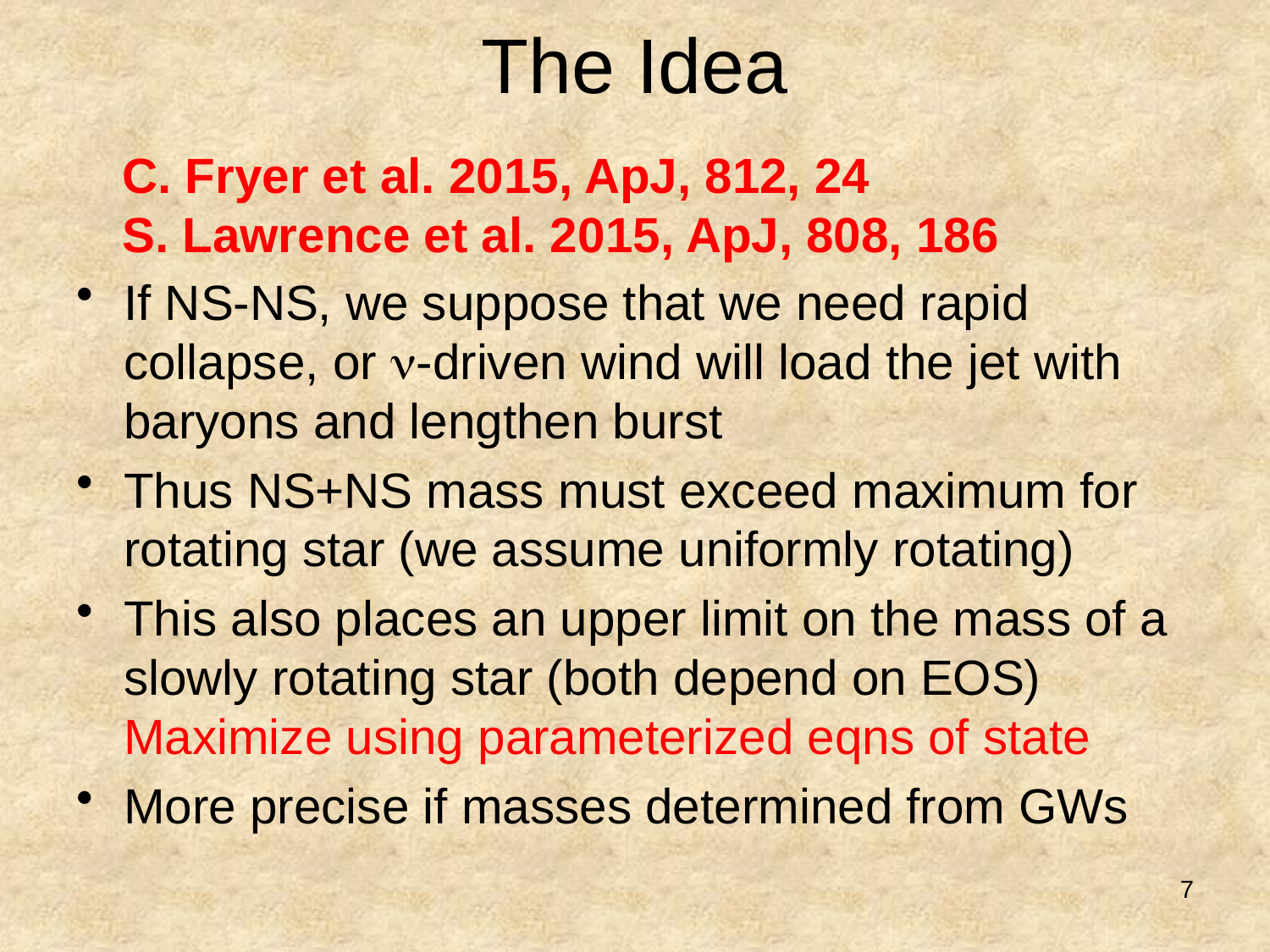

# The Idea
C. Fryer et al. 2015, ApJ, 812, 24
S. Lawrence et al. 2015, ApJ, 808, 186
If NS-NS, we suppose that we need rapid collapse, or ν-driven wind will load the jet with baryons and lengthen burst
Thus NS+NS mass must exceed maximum for rotating star (we assume uniformly rotating)
This also places an upper limit on the mass of a slowly rotating star (both depend on EOS)
Maximize using parameterized eqns of state
More precise if masses determined from GWs
7